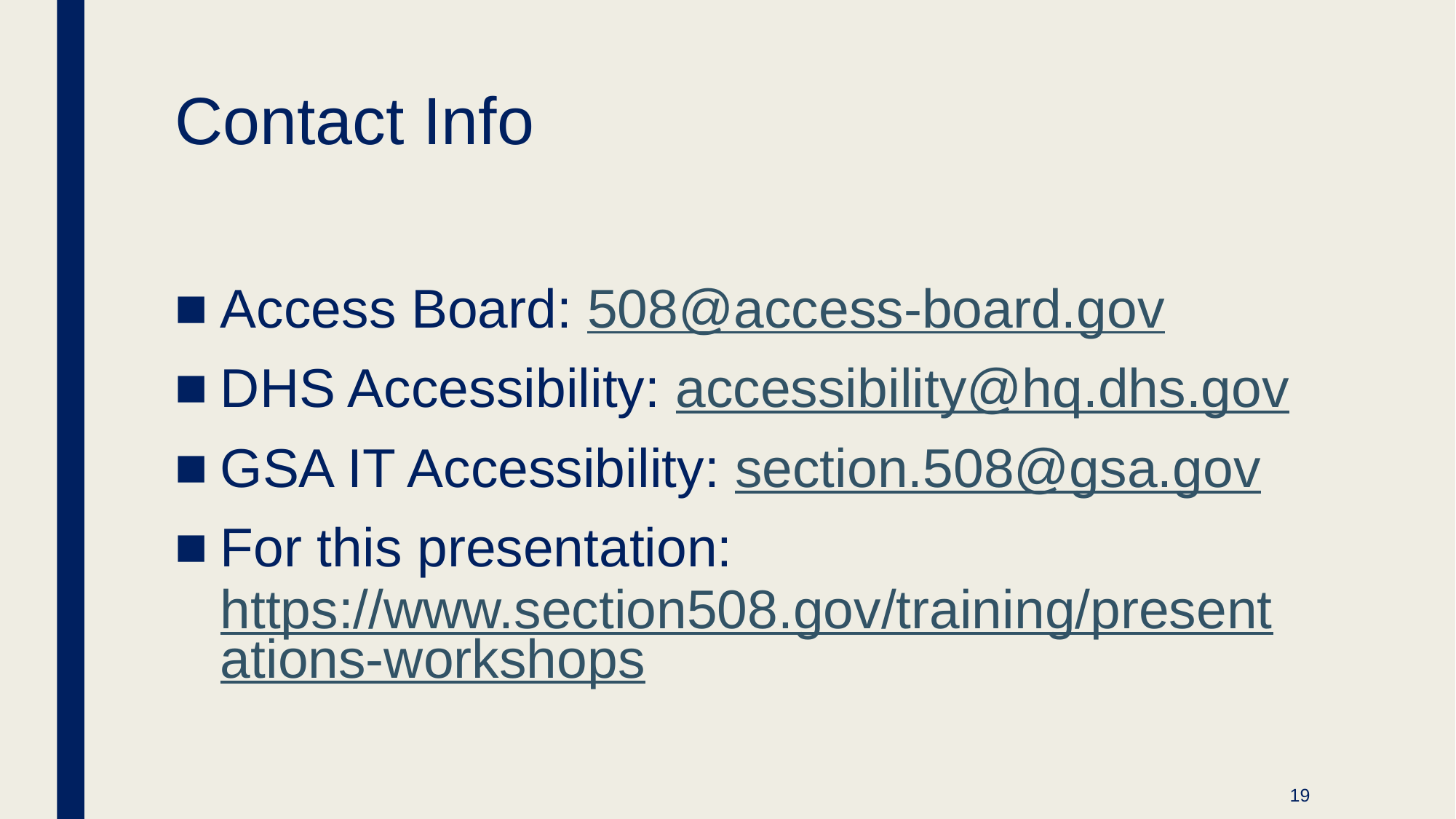

# Contact Info
Access Board: 508@access-board.gov
DHS Accessibility: accessibility@hq.dhs.gov
GSA IT Accessibility: section.508@gsa.gov
For this presentation: https://www.section508.gov/training/presentations-workshops
19